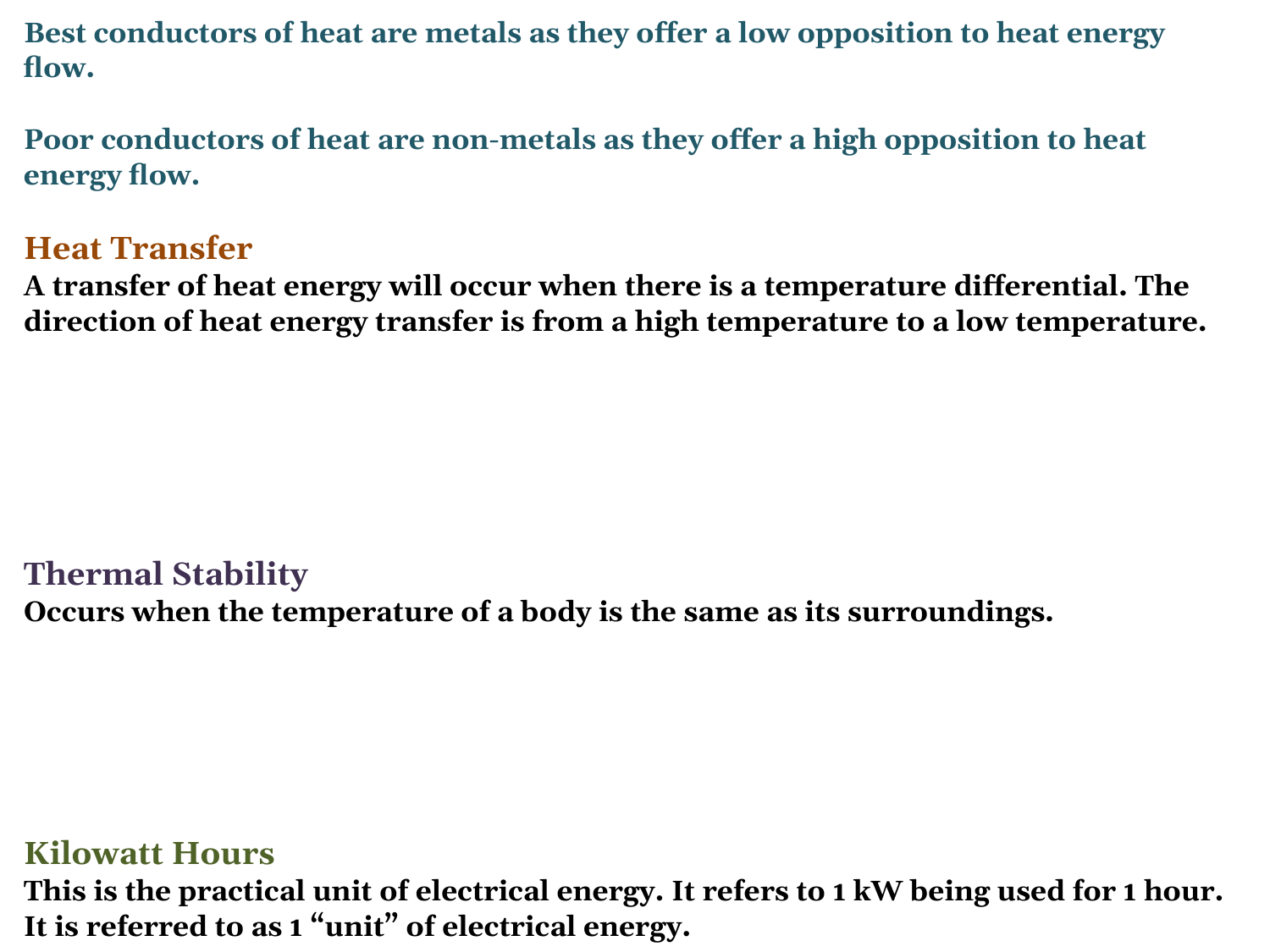

| Best conductors of heat are metals as they offer a low opposition to heat energy flow. Poor conductors of heat are non-metals as they offer a high opposition to heat energy flow. |
| --- |
|  |
| Heat Transfer |
| A transfer of heat energy will occur when there is a temperature differential. The direction of heat energy transfer is from a high temperature to a low temperature. |
|  |
|  |
|  |
|  |
|  |
| Thermal Stability Occurs when the temperature of a body is the same as its surroundings. |
|  |
|  |
|  |
|  |
|  |
| Kilowatt Hours This is the practical unit of electrical energy. It refers to 1 kW being used for 1 hour. It is referred to as 1 “unit” of electrical energy. |
|  |